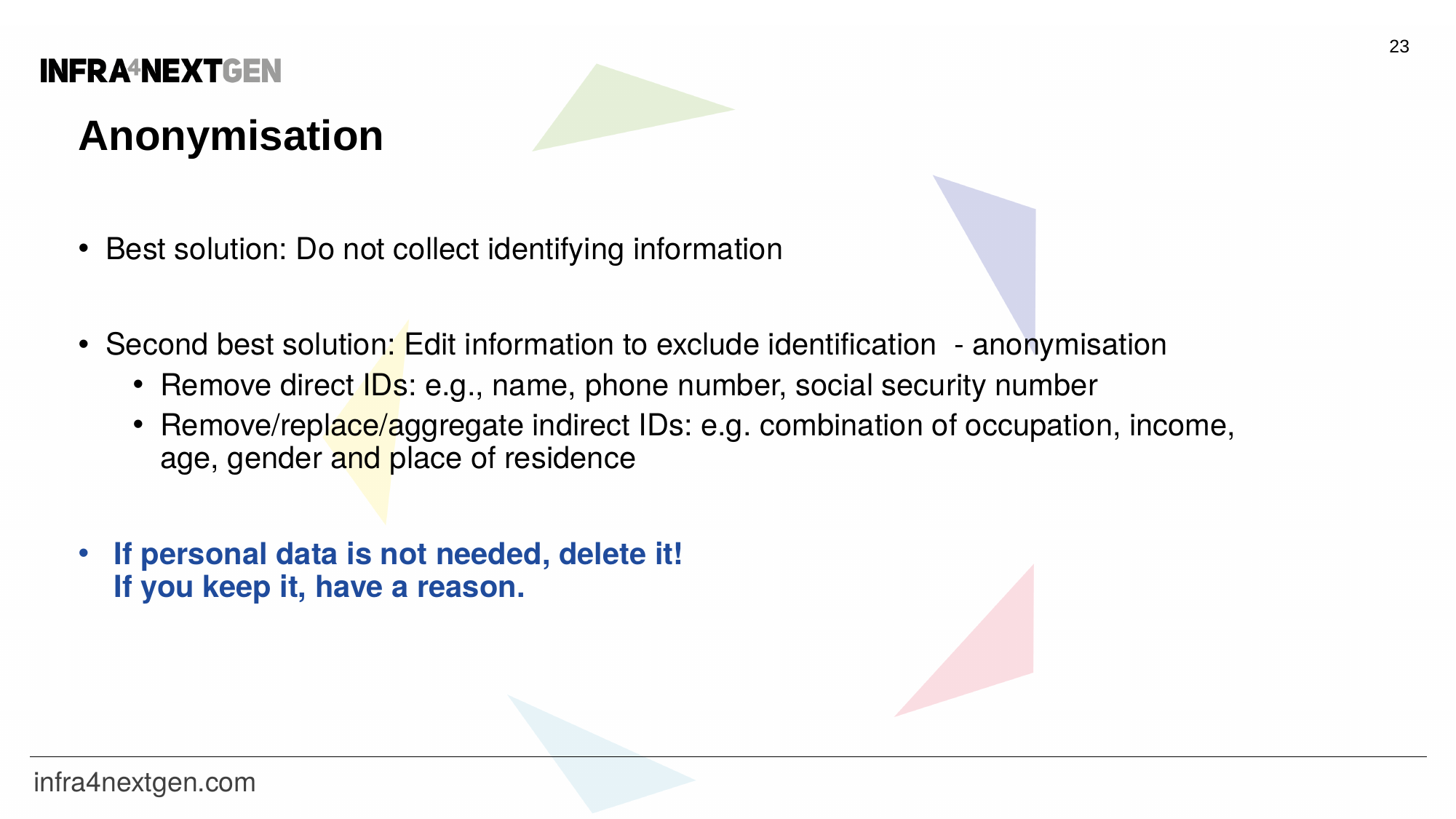

23
# Anonymisation
Best solution: Do not collect identifying information

Second best solution: Edit information to exclude identification  - anonymisation
Remove direct IDs: e.g., name, phone number, social security number
Remove/replace/aggregate indirect IDs: e.g. combination of occupation, income, age, gender and place of residence

 If personal data is not needed, delete it!
 If you keep it, have a reason.

infra4nextgen.com